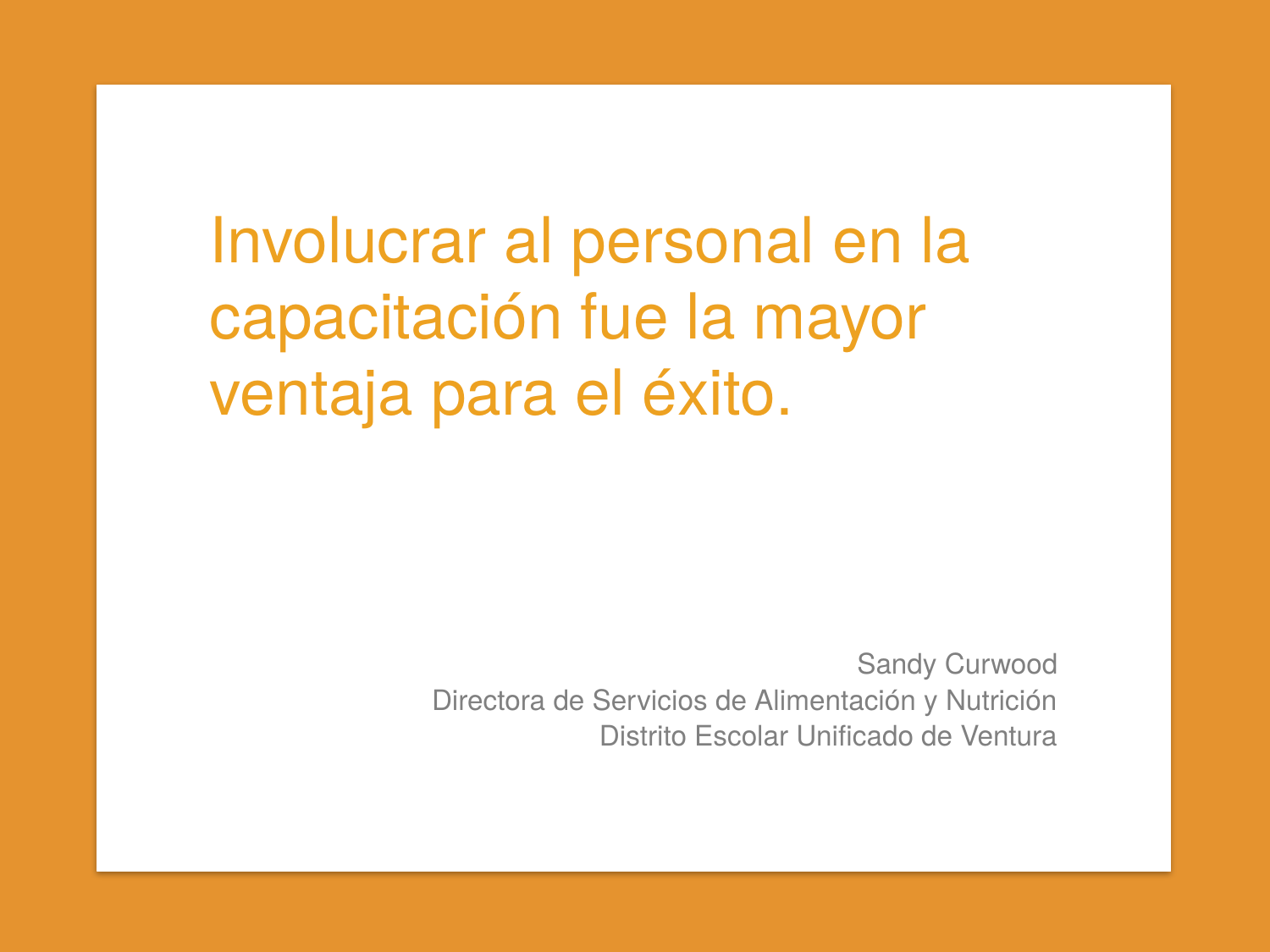

Involucrar al personal en la capacitación fue la mayor ventaja para el éxito.
Sandy Curwood
Directora de Servicios de Alimentación y Nutrición
Distrito Escolar Unificado de Ventura